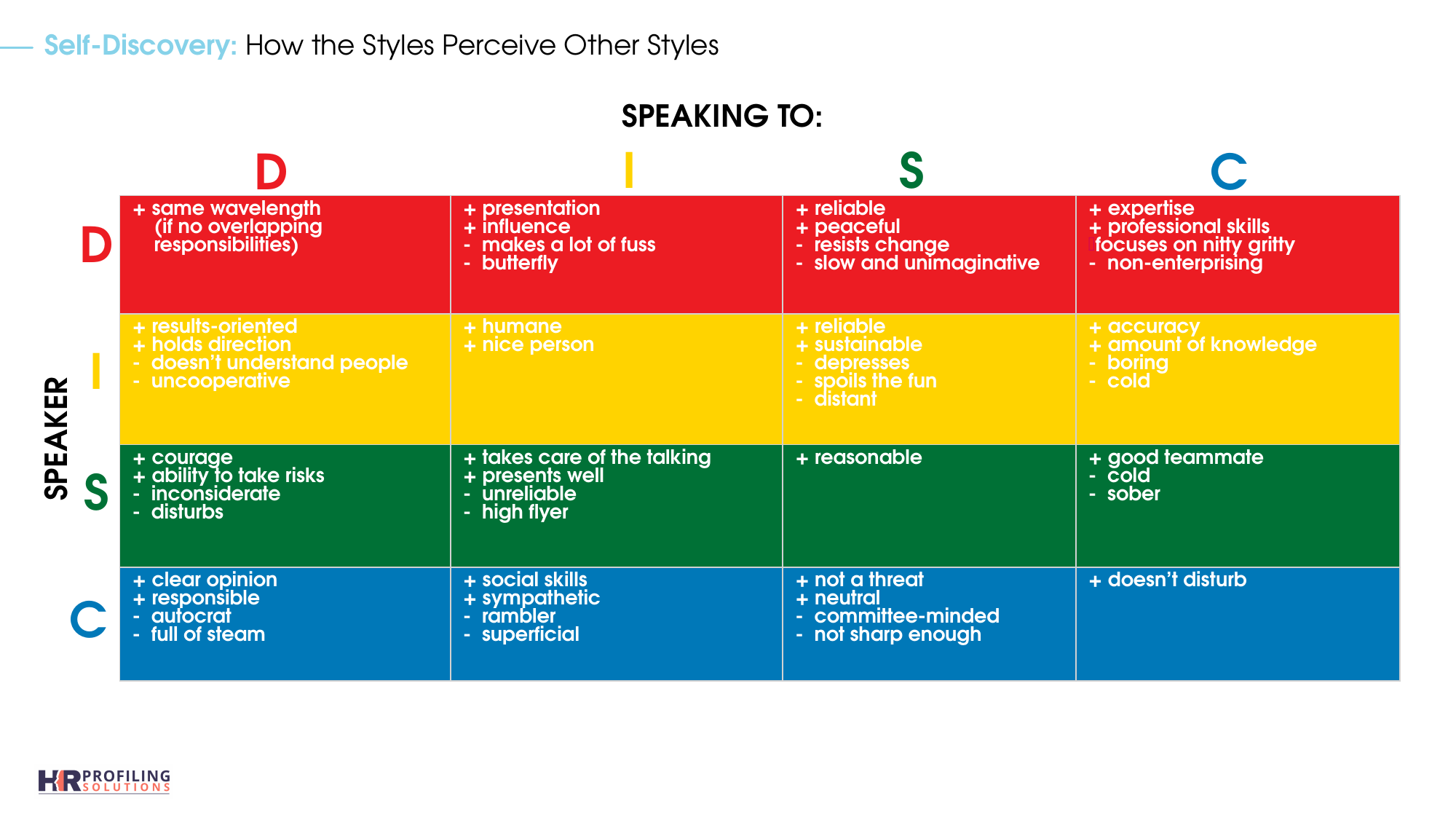

Self-Discovery: How the Styles Perceive Other Styles
SPEAKING TO:
Self Discovery
D
C
I
S
| + same wavelength (if no overlapping responsibilities) | + presentation + influence - makes a lot of fuss - butterfly | + reliable + peaceful - resists change - slow and unimaginative | + expertise + professional skills focuses on nitty gritty - non-enterprising |
| --- | --- | --- | --- |
| + results-oriented + holds direction - doesn’t understand people - uncooperative | + humane + nice person | + reliable + sustainable - depresses - spoils the fun - distant | + accuracy + amount of knowledge - boring - cold |
| + courage + ability to take risks - inconsiderate - disturbs | + takes care of the talking + presents well - unreliable - high flyer | + reasonable | + good teammate - cold - sober |
| + clear opinion + responsible - autocrat - full of steam | + social skills + sympathetic - rambler - superficial | + not a threat + neutral - committee-minded - not sharp enough | + doesn’t disturb |
D
I
SPEAKER
S
C